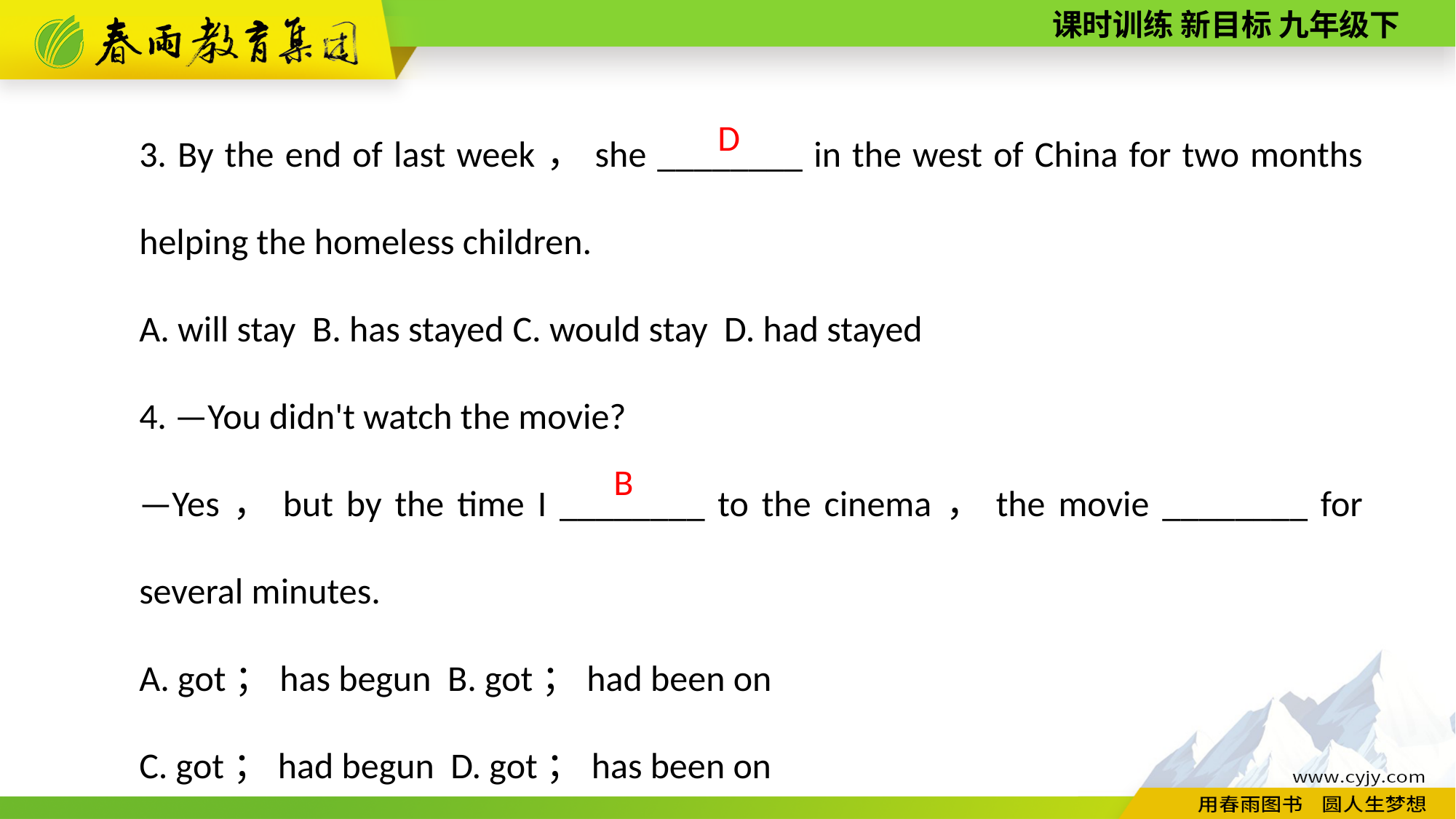

3. By the end of last week，she ________ in the west of China for two months helping the homeless children.
A. will stay  B. has stayed  C. would stay  D. had stayed
4. —You didn't watch the movie?
—Yes，but by the time I ________ to the cinema，the movie ________ for several minutes.
A. got；has begun  B. got；had been on
C. got；had begun  D. got；has been on
D
B